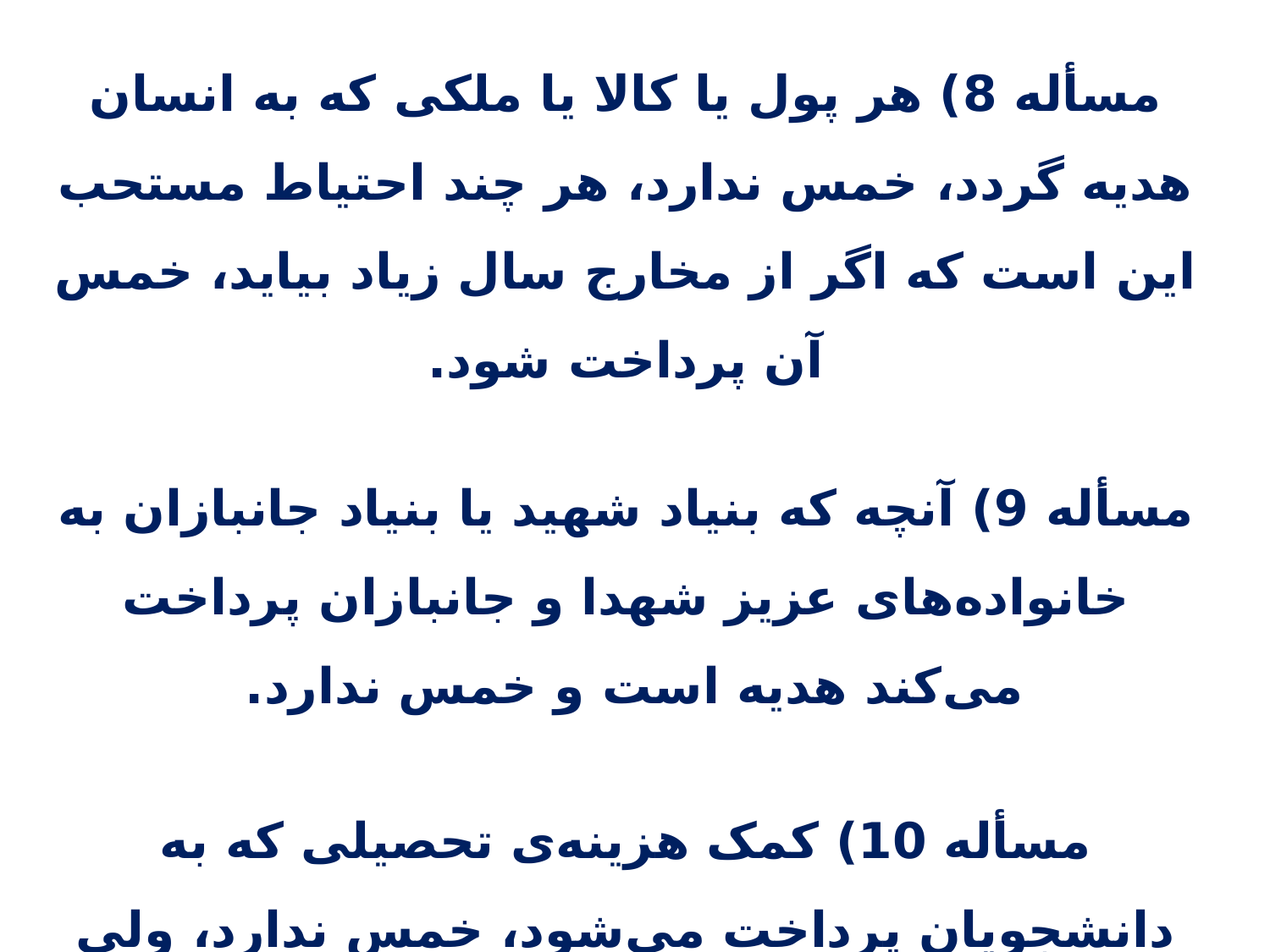

مسأله 8) هر پول یا کالا یا ملکی که به انسان هدیه گردد، خمس ندارد، هر چند احتیاط مستحب این است که اگر از مخارج سال زیاد بیاید، خمس آن پرداخت شود.

مسأله 9) آنچه که بنیاد شهید یا بنیاد جانبازان به خانواده‌های عزیز شهدا و جانبازان پرداخت می‌کند هدیه است و خمس ندارد.

مسأله 10) کمک هزینه‌ی تحصیلی که به دانشجویان پرداخت می‌شود، خمس ندارد، ولی کسانی که بورسیه می شوند و در دوران دانشجویی حقوق می گیرند، به حقوق آنها خمس تعلق می‌گیرد.